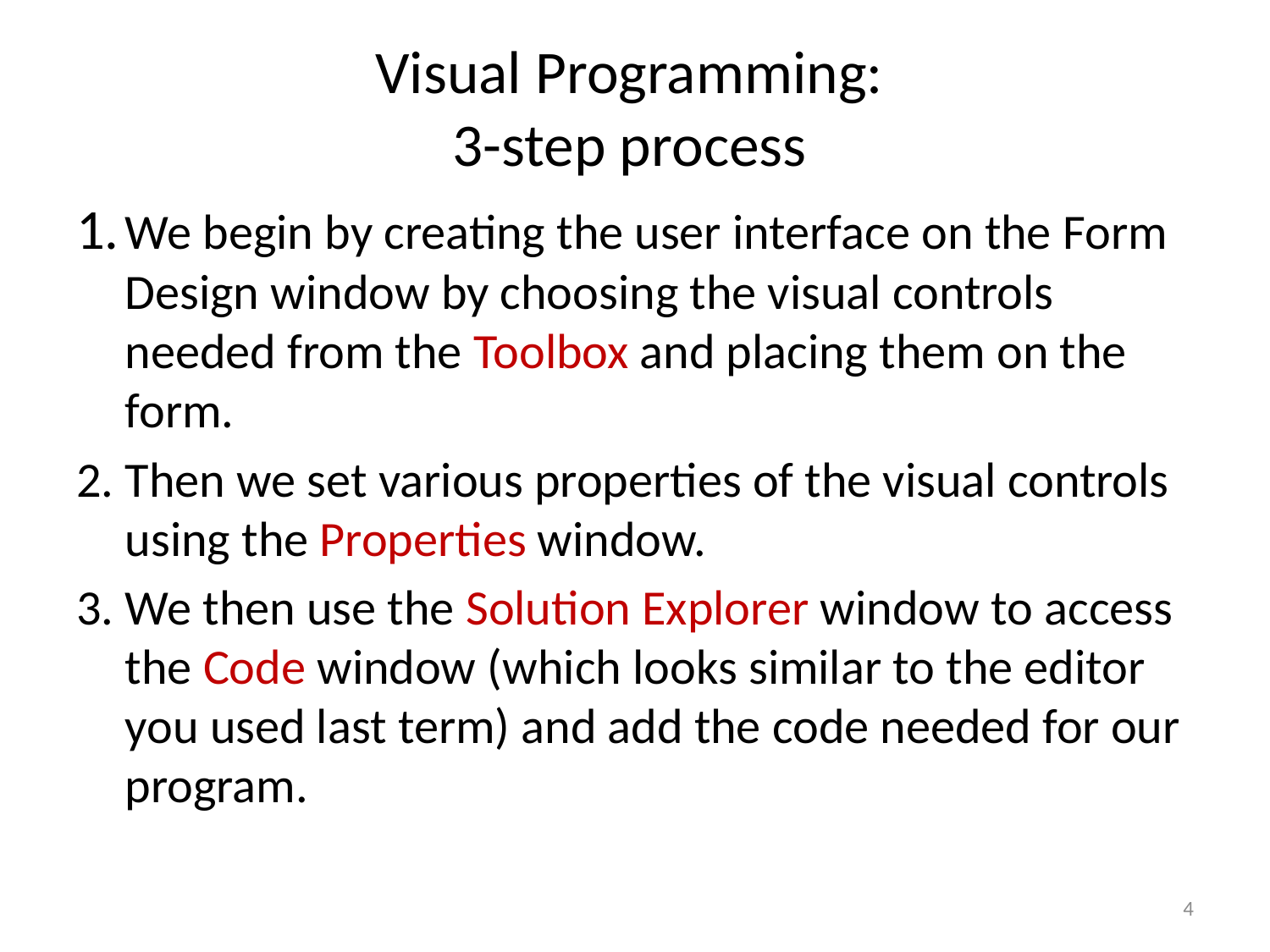

# Visual Programming: 3-step process
1.	We begin by creating the user interface on the Form Design window by choosing the visual controls needed from the Toolbox and placing them on the form.
2.	Then we set various properties of the visual controls using the Properties window.
3.	We then use the Solution Explorer window to access the Code window (which looks similar to the editor you used last term) and add the code needed for our program.
4